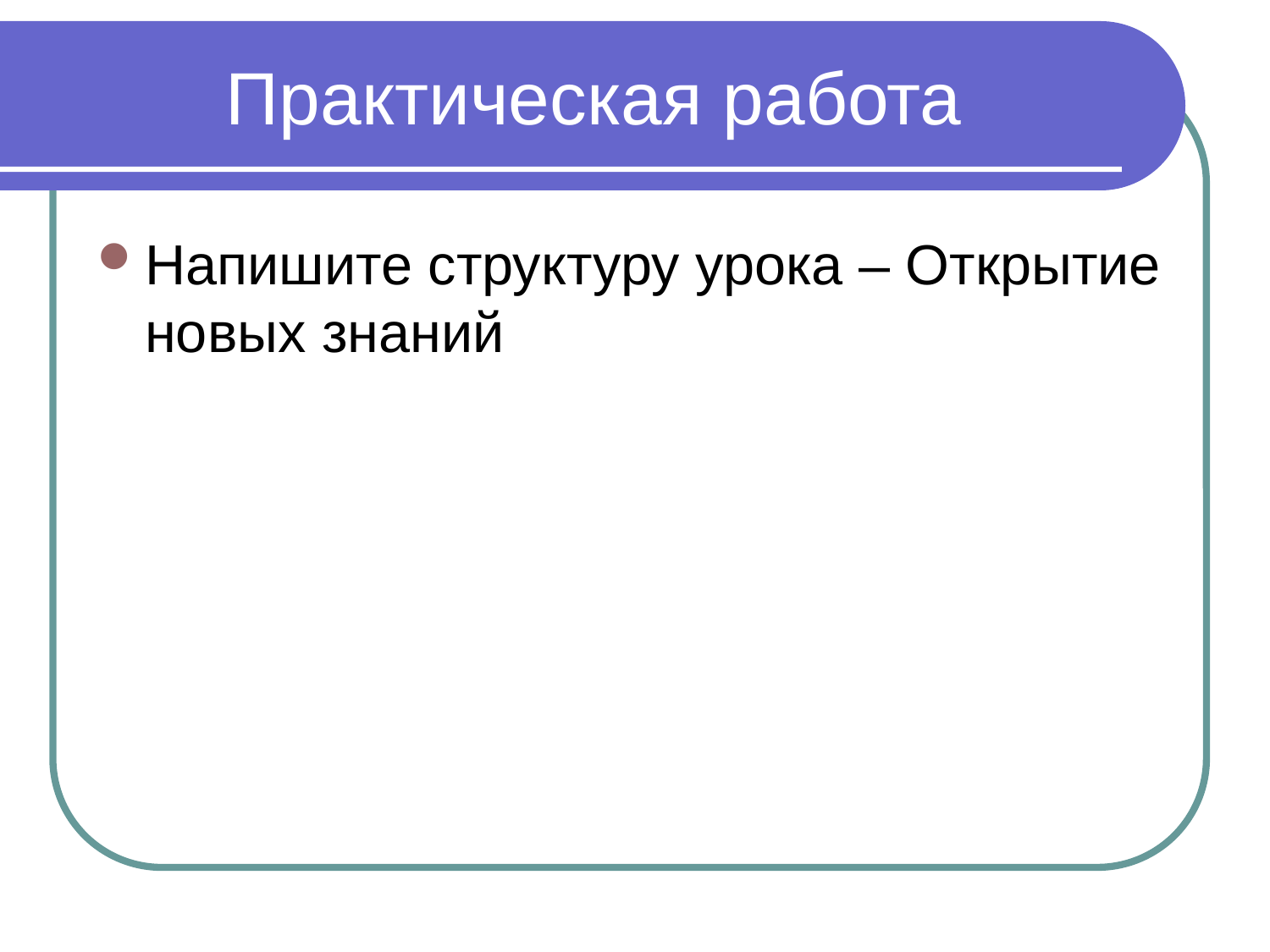

# Практическая работа
Напишите структуру урока – Открытие новых знаний